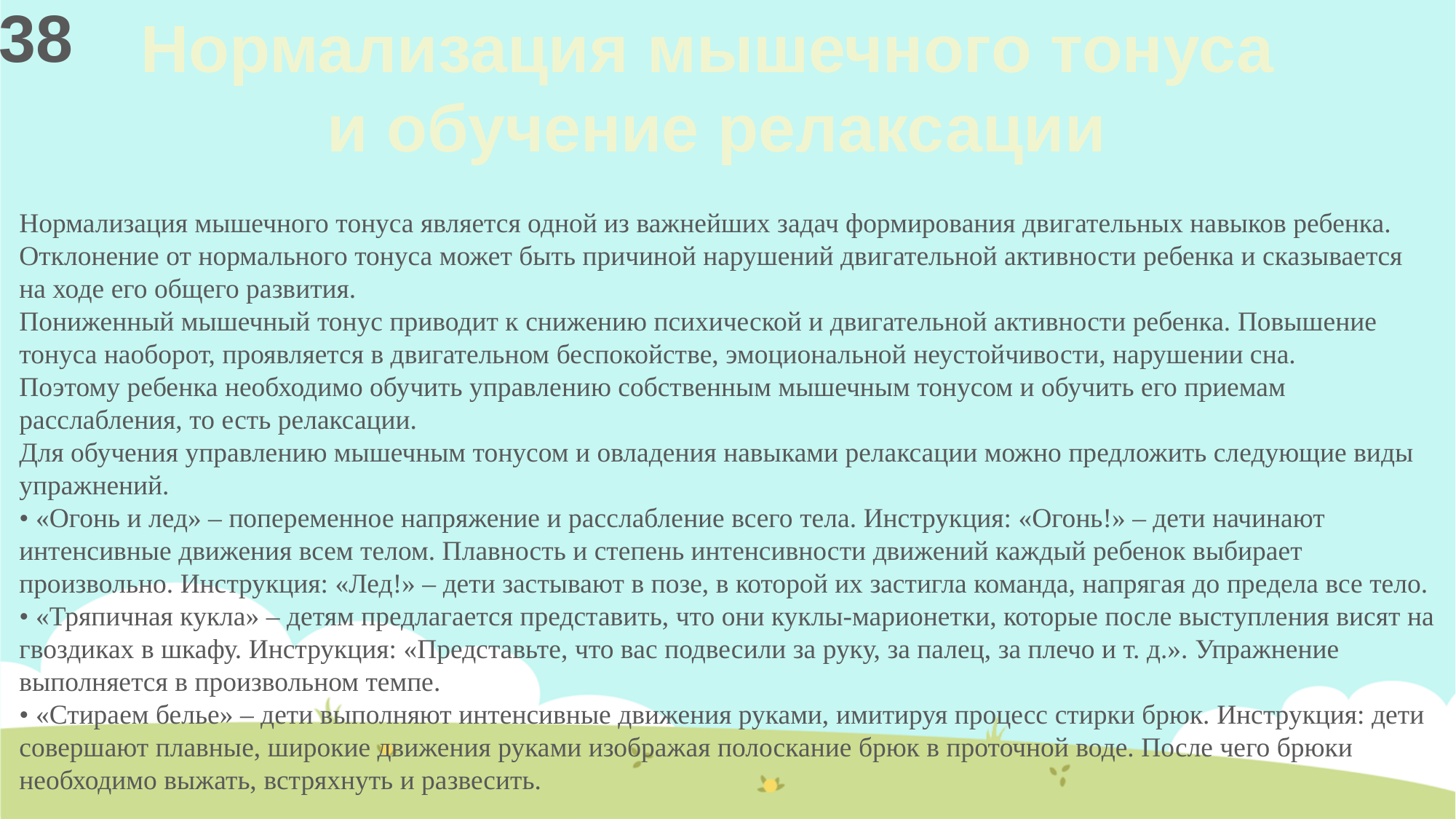

Нормализация мышечного тонуса
и обучение релаксации
38
Нормализация мышечного тонуса является одной из важнейших задач формирования двигательных навыков ребенка. Отклонение от нормального тонуса может быть причиной нарушений двигательной активности ребенка и сказывается на ходе его общего развития.
Пониженный мышечный тонус приводит к снижению психической и двигательной активности ребенка. Повышение тонуса наоборот, проявляется в двигательном беспокойстве, эмоциональной неустойчивости, нарушении сна.
Поэтому ребенка необходимо обучить управлению собственным мышечным тонусом и обучить его приемам расслабления, то есть релаксации.
Для обучения управлению мышечным тонусом и овладения навыками релаксации можно предложить следующие виды упражнений.
• «Огонь и лед» – попеременное напряжение и расслабление всего тела. Инструкция: «Огонь!» – дети начинают интенсивные движения всем телом. Плавность и степень интенсивности движений каждый ребенок выбирает произвольно. Инструкция: «Лед!» – дети застывают в позе, в которой их застигла команда, напрягая до предела все тело.
• «Тряпичная кукла» – детям предлагается представить, что они куклы-марионетки, которые после выступления висят на гвоздиках в шкафу. Инструкция: «Представьте, что вас подвесили за руку, за палец, за плечо и т. д.». Упражнение выполняется в произвольном темпе.
• «Стираем белье» – дети выполняют интенсивные движения руками, имитируя процесс стирки брюк. Инструкция: дети совершают плавные, широкие движения руками изображая полоскание брюк в проточной воде. После чего брюки необходимо выжать, встряхнуть и развесить.